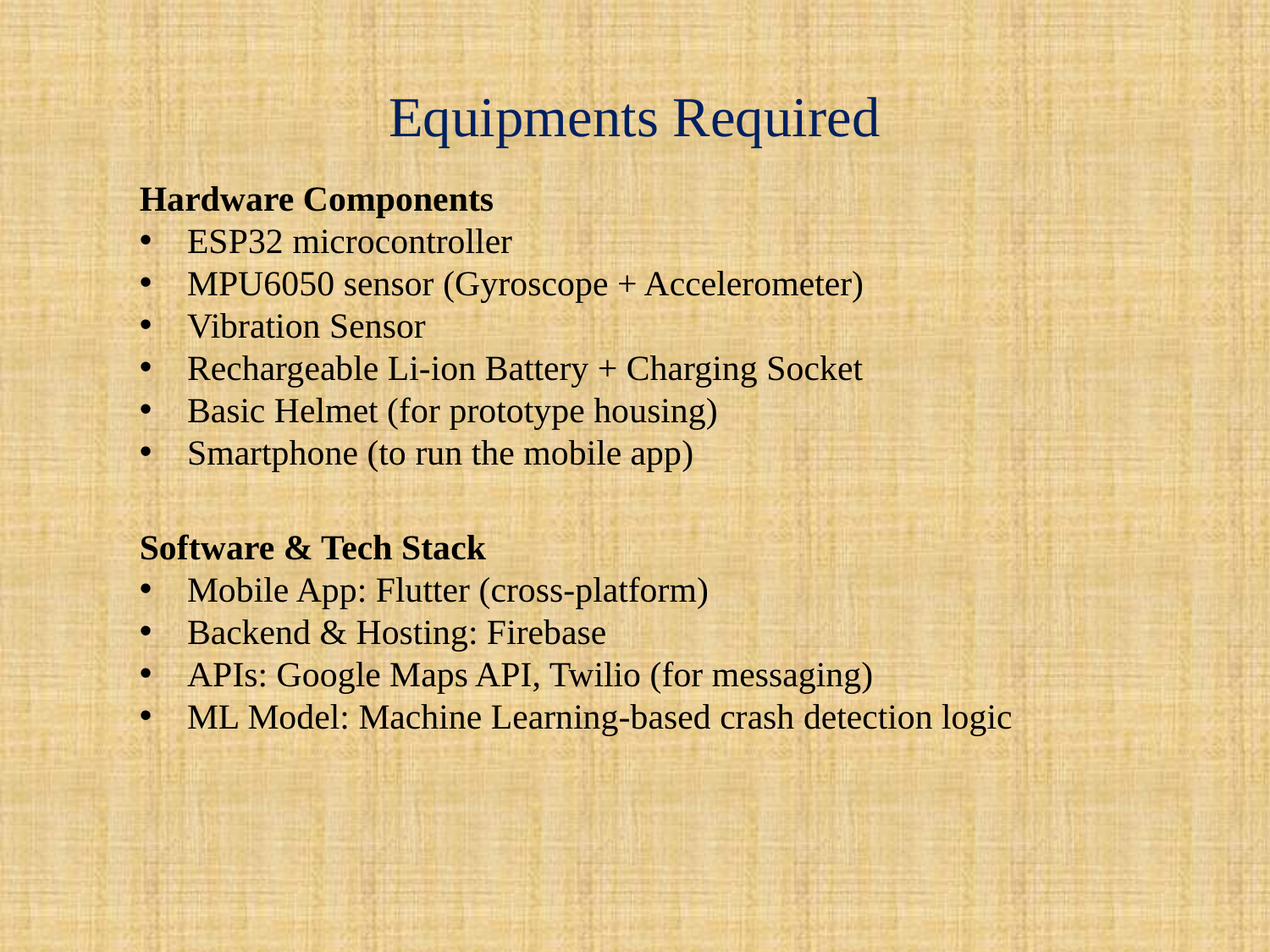

Equipments Required
Hardware Components
ESP32 microcontroller
MPU6050 sensor (Gyroscope + Accelerometer)
Vibration Sensor
Rechargeable Li-ion Battery + Charging Socket
Basic Helmet (for prototype housing)
Smartphone (to run the mobile app)
Software & Tech Stack
Mobile App: Flutter (cross-platform)
Backend & Hosting: Firebase
APIs: Google Maps API, Twilio (for messaging)
ML Model: Machine Learning-based crash detection logic